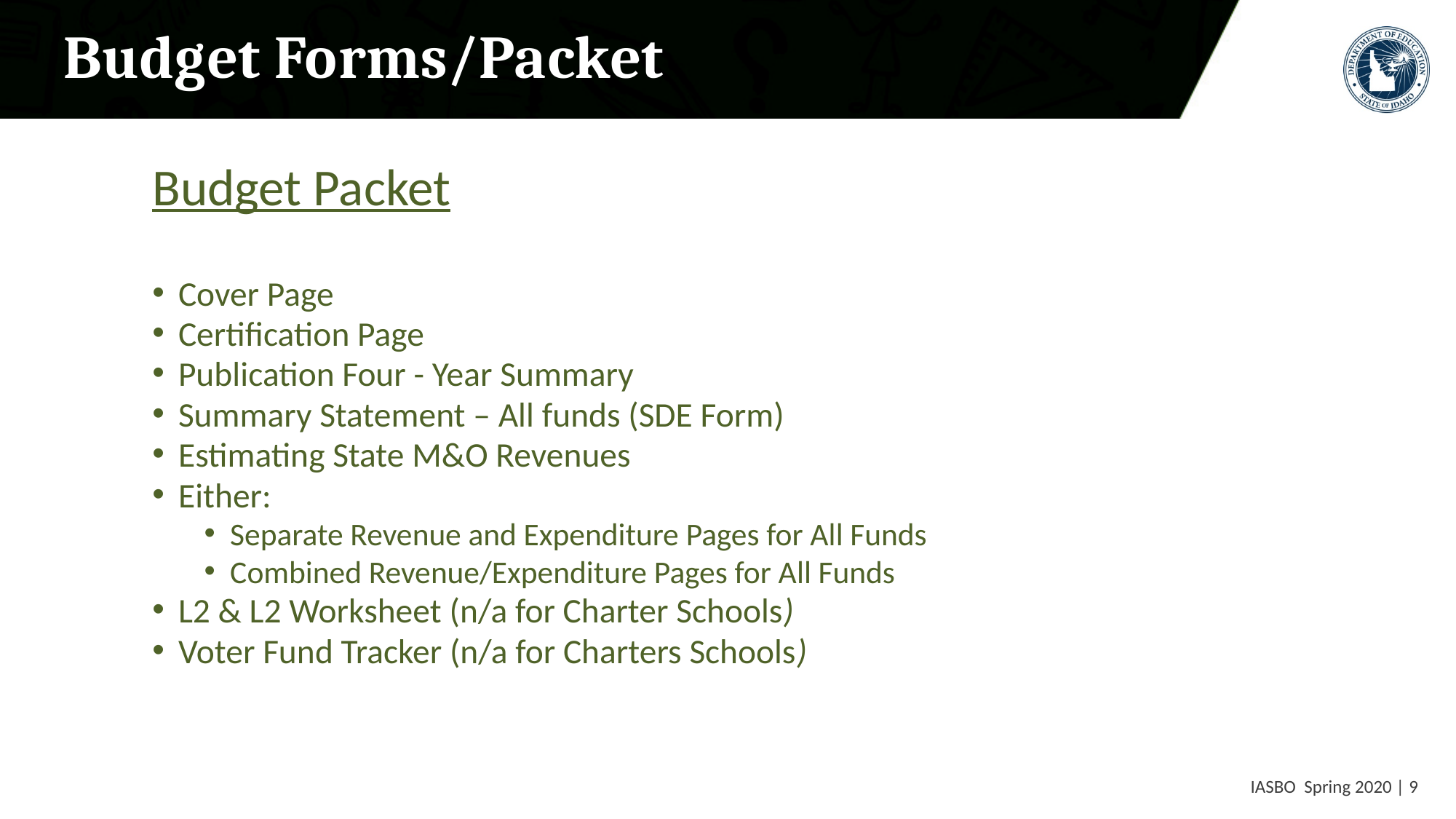

# Budget Forms/Packet
Budget Packet

Cover Page
Certification Page
Publication Four - Year Summary
Summary Statement – All funds (SDE Form)
Estimating State M&O Revenues
Either:
Separate Revenue and Expenditure Pages for All Funds
Combined Revenue/Expenditure Pages for All Funds
L2 & L2 Worksheet (n/a for Charter Schools)
Voter Fund Tracker (n/a for Charters Schools)

 IASBO  Spring 2020 | 9